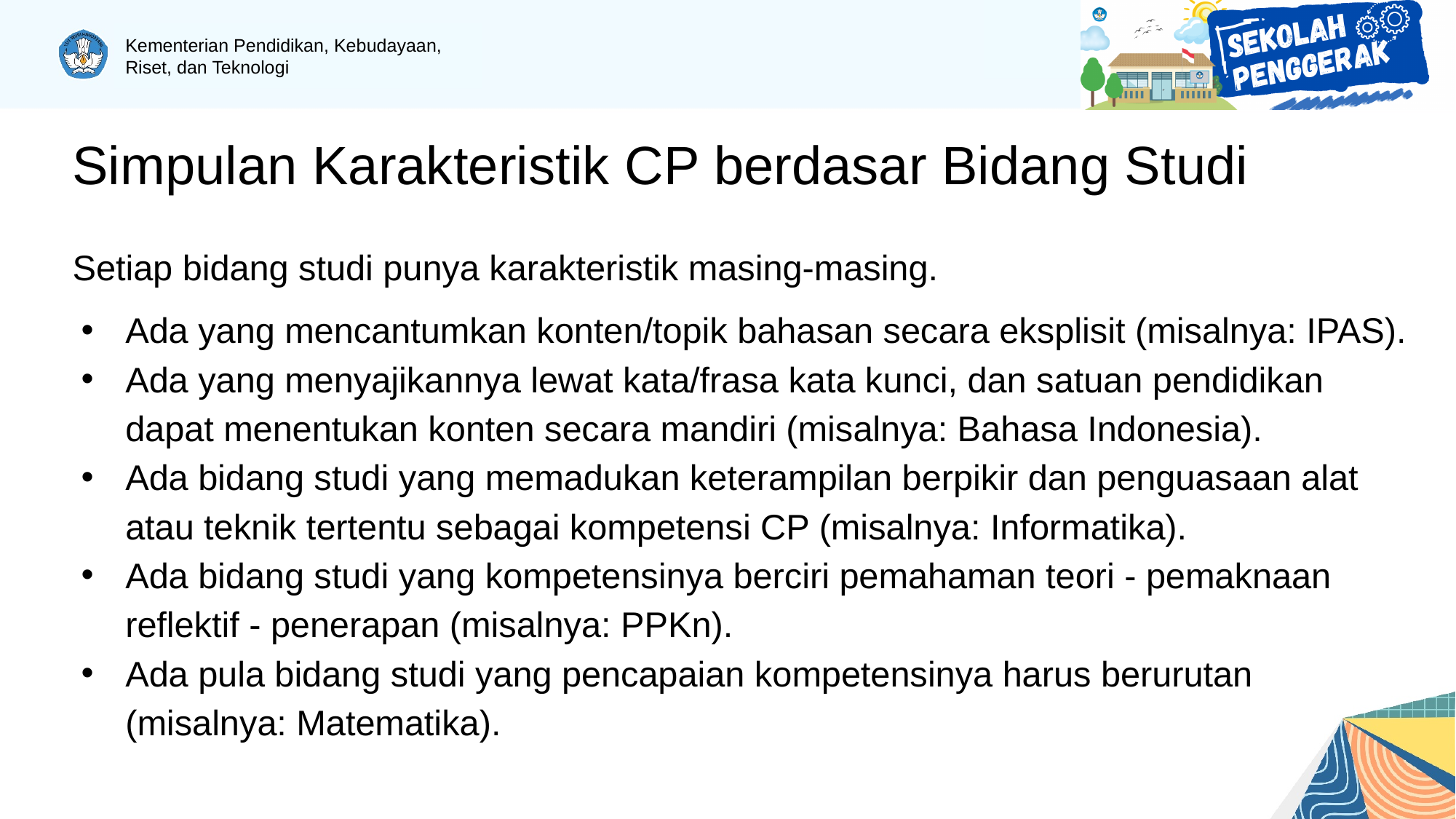

# Simpulan Karakteristik CP berdasar Bidang Studi
Setiap bidang studi punya karakteristik masing-masing.
Ada yang mencantumkan konten/topik bahasan secara eksplisit (misalnya: IPAS).
Ada yang menyajikannya lewat kata/frasa kata kunci, dan satuan pendidikan dapat menentukan konten secara mandiri (misalnya: Bahasa Indonesia).
Ada bidang studi yang memadukan keterampilan berpikir dan penguasaan alat atau teknik tertentu sebagai kompetensi CP (misalnya: Informatika).
Ada bidang studi yang kompetensinya berciri pemahaman teori - pemaknaan reflektif - penerapan (misalnya: PPKn).
Ada pula bidang studi yang pencapaian kompetensinya harus berurutan (misalnya: Matematika).